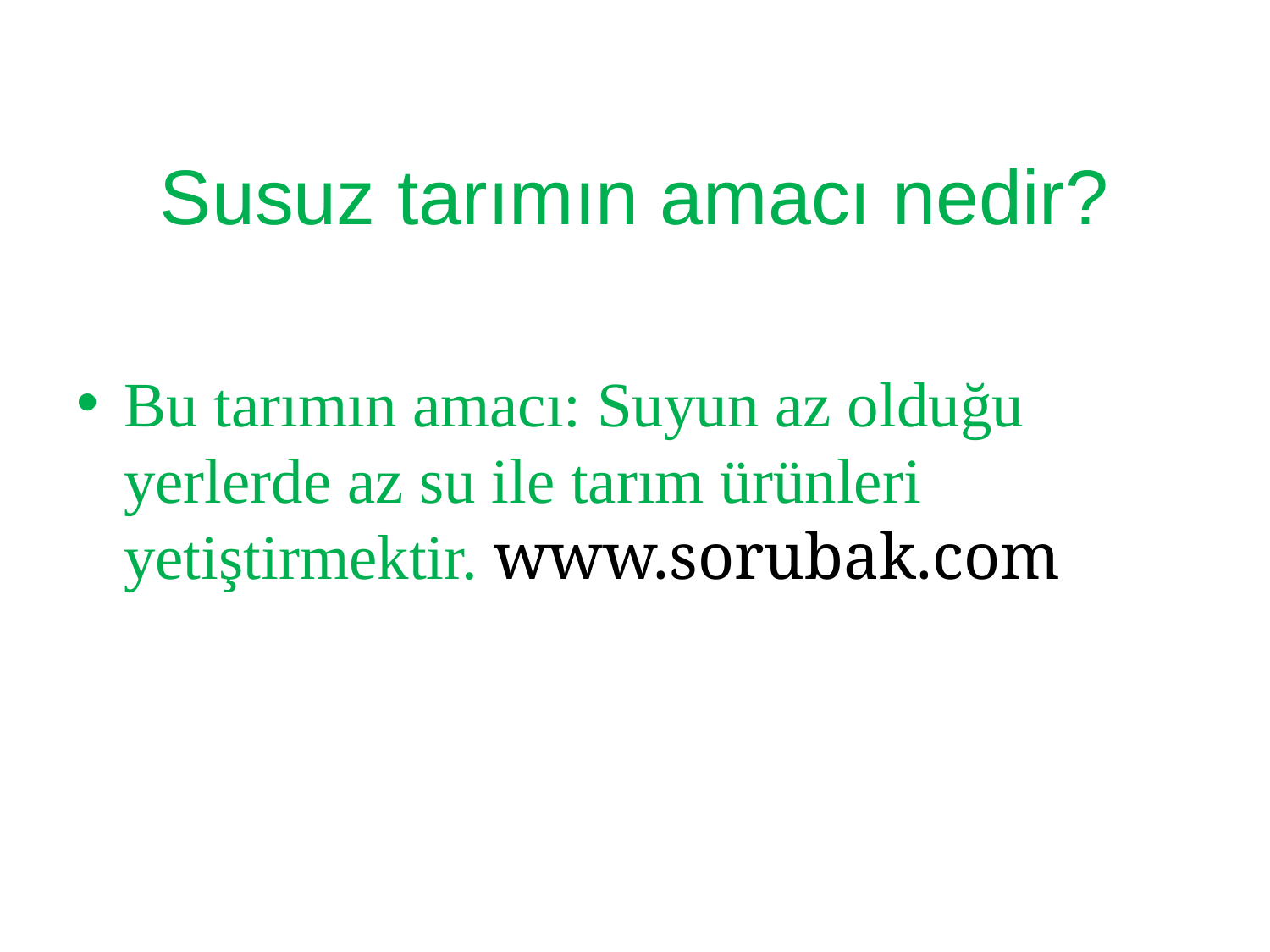

# Susuz tarımın amacı nedir?
Bu tarımın amacı: Suyun az olduğu yerlerde az su ile tarım ürünleri yetiştirmektir. www.sorubak.com